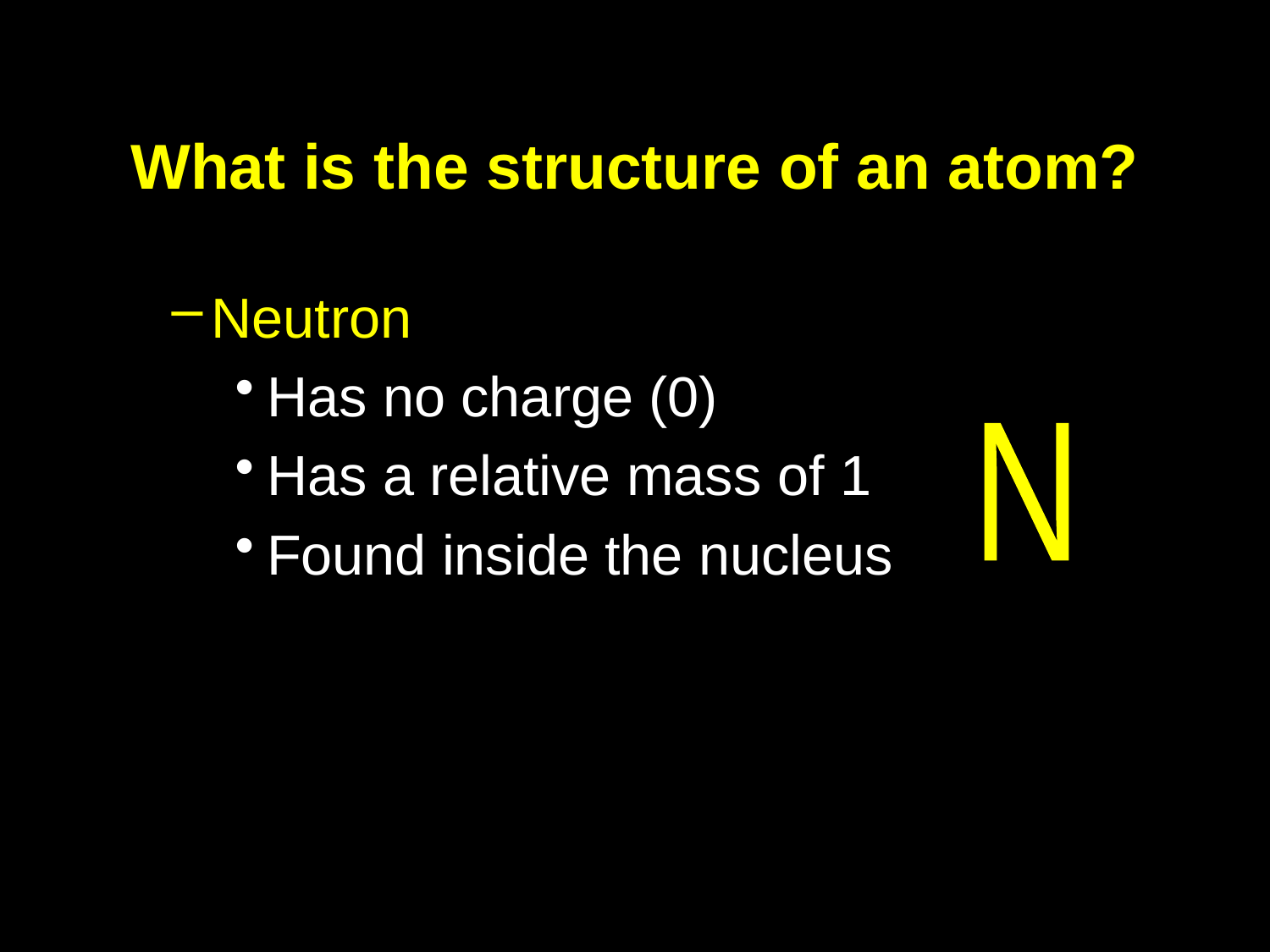

# What is the structure of an atom?
Neutron
Has no charge (0)
Has a relative mass of 1
Found inside the nucleus
N